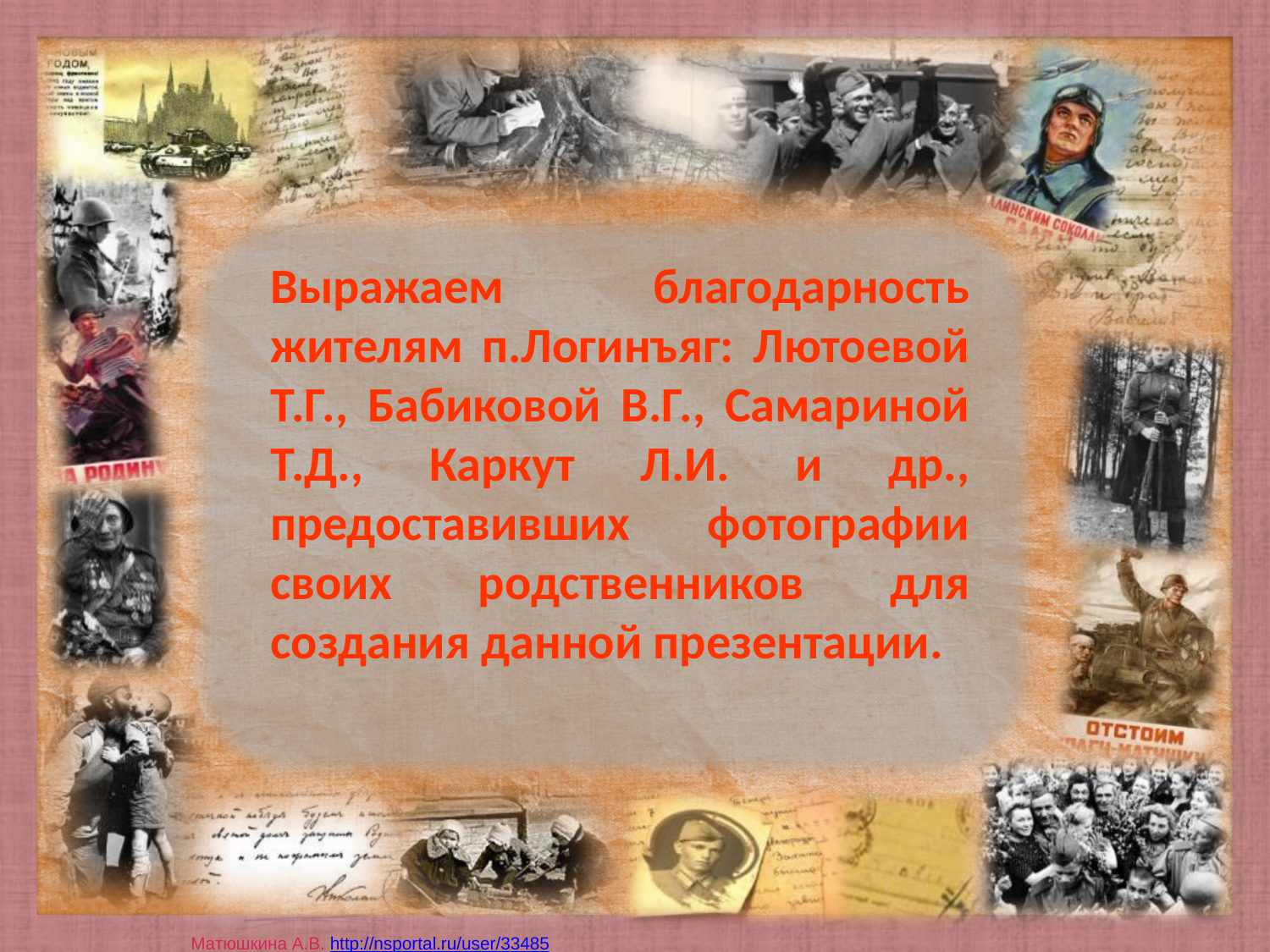

Выражаем благодарность жителям п.Логинъяг: Лютоевой Т.Г., Бабиковой В.Г., Самариной Т.Д., Каркут Л.И. и др., предоставивших  фотографии своих родственников для создания данной презентации.